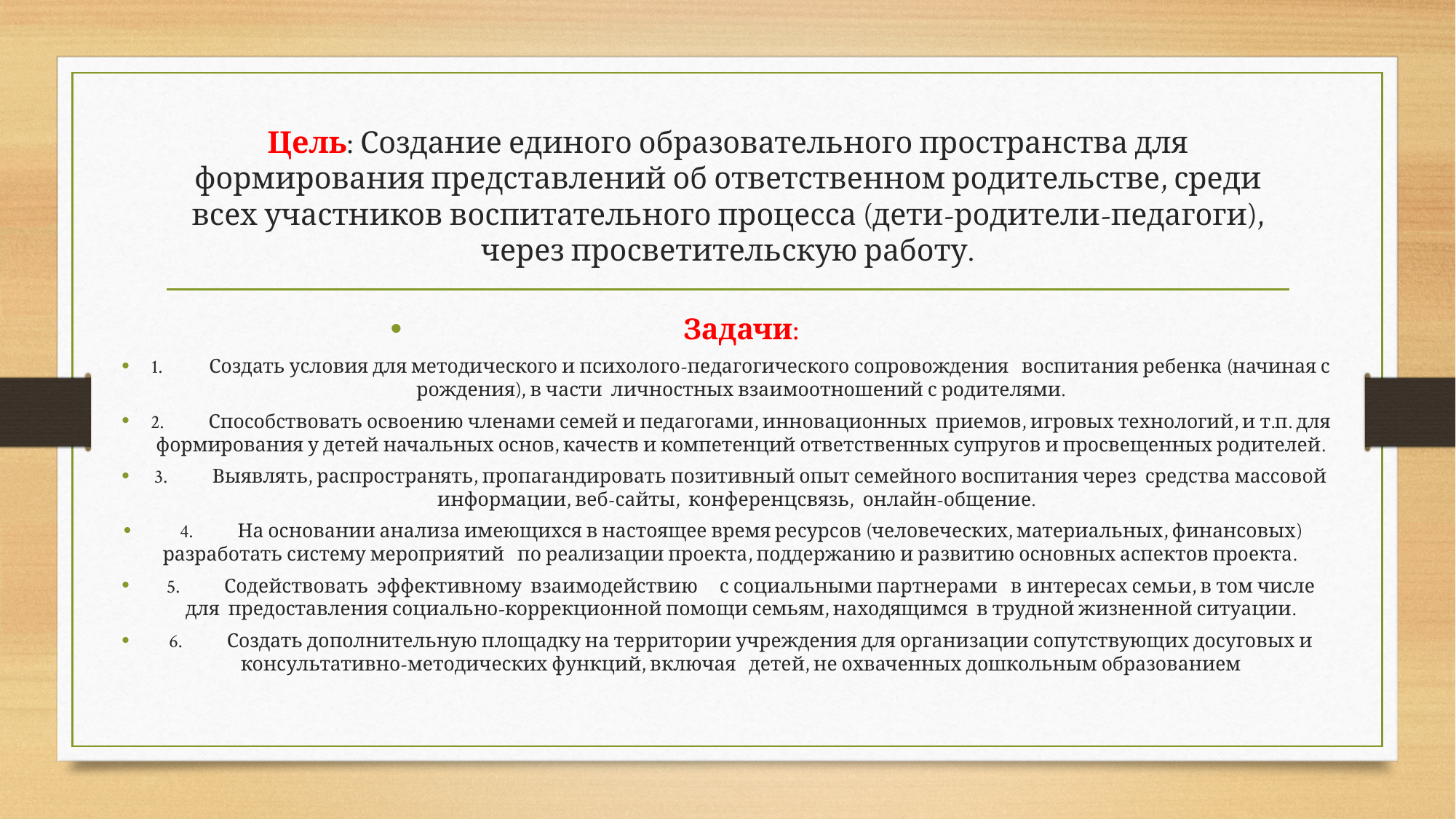

# Цель: Создание единого образовательного пространства для формирования представлений об ответственном родительстве, среди всех участников воспитательного процесса (дети-родители-педагоги), через просветительскую работу.
Задачи:
1.	Создать условия для методического и психолого-педагогического сопровождения   воспитания ребенка (начиная с рождения), в части  личностных взаимоотношений с родителями.
2.	Способствовать освоению членами семей и педагогами, инновационных  приемов, игровых технологий, и т.п. для формирования у детей начальных основ, качеств и компетенций ответственных супругов и просвещенных родителей.
3.	Выявлять, распространять, пропагандировать позитивный опыт семейного воспитания через  средства массовой информации, веб-сайты,  конференцсвязь,  онлайн-общение.
4.	На основании анализа имеющихся в настоящее время ресурсов (человеческих, материальных, финансовых) разработать систему мероприятий   по реализации проекта, поддержанию и развитию основных аспектов проекта.
5.	Содействовать  эффективному  взаимодействию     с социальными партнерами   в интересах семьи, в том числе для  предоставления социально-коррекционной помощи семьям, находящимся  в трудной жизненной ситуации.
6.	Создать дополнительную площадку на территории учреждения для организации сопутствующих досуговых и консультативно-методических функций, включая   детей, не охваченных дошкольным образованием